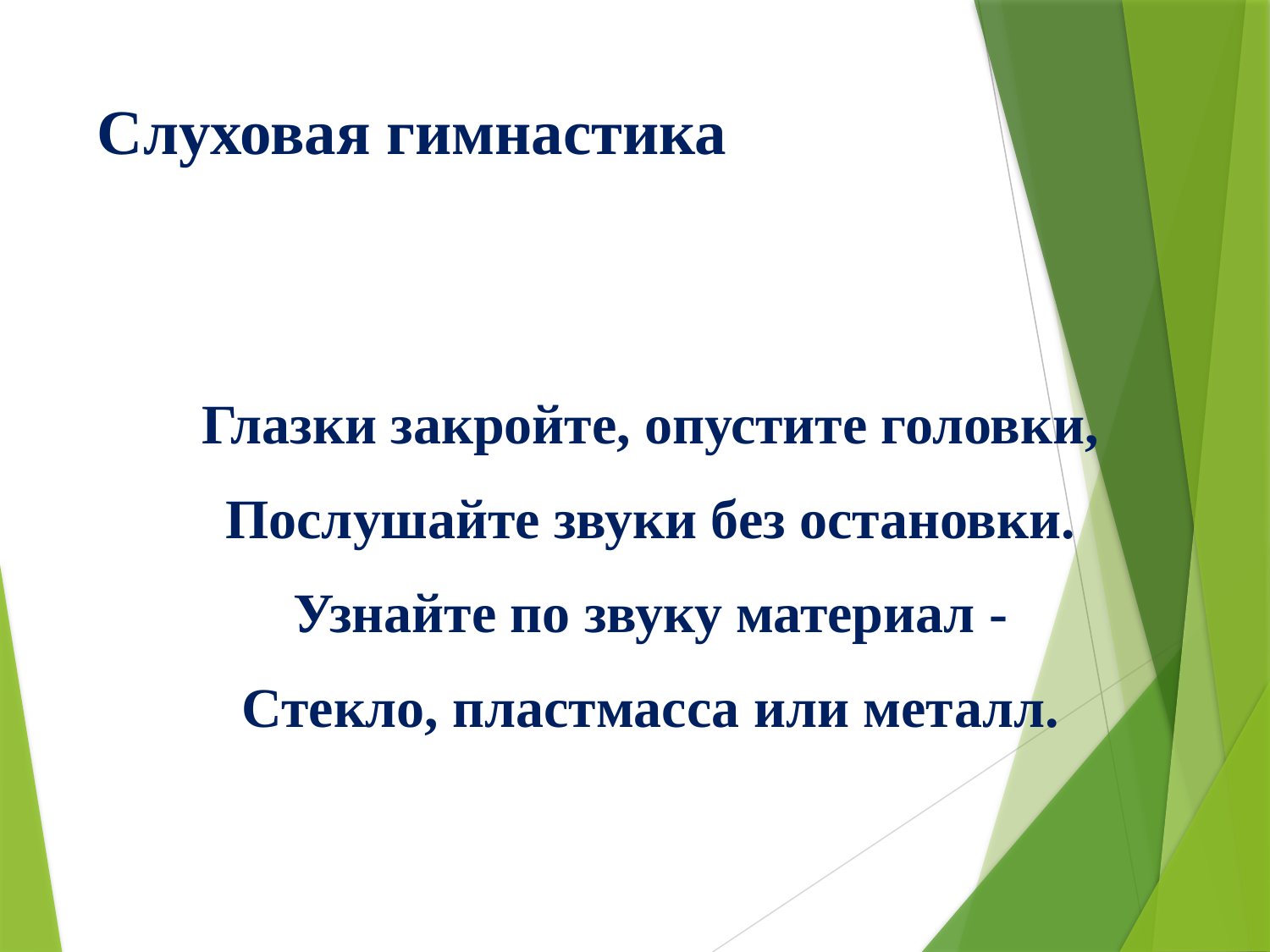

# Слуховая гимнастика
Глазки закройте, опустите головки,
Послушайте звуки без остановки.
Узнайте по звуку материал -
Стекло, пластмасса или металл.